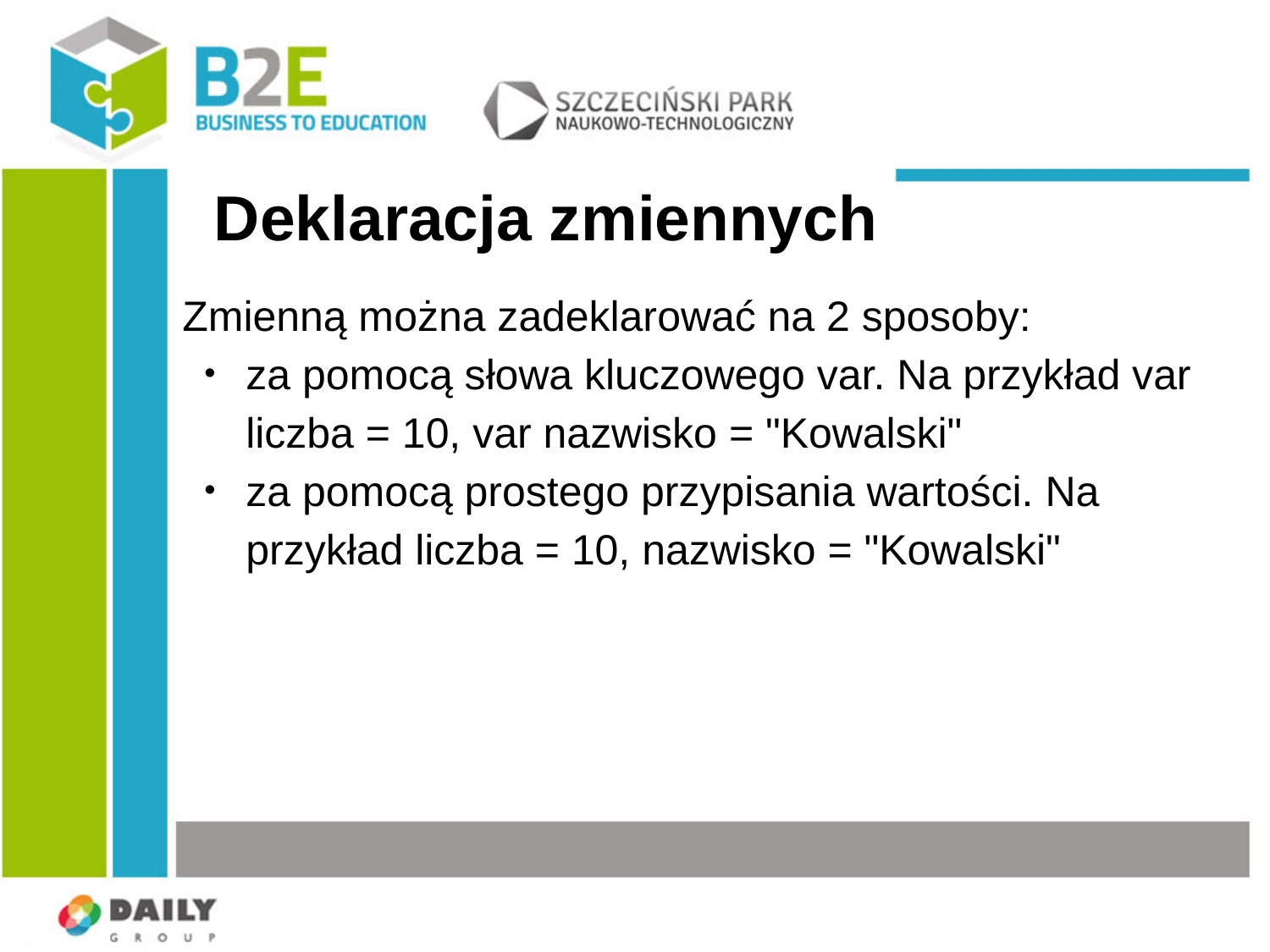

# Deklaracja zmiennych
Zmienną można zadeklarować na 2 sposoby:
za pomocą słowa kluczowego var. Na przykład var liczba = 10, var nazwisko = "Kowalski"
za pomocą prostego przypisania wartości. Na przykład liczba = 10, nazwisko = "Kowalski"